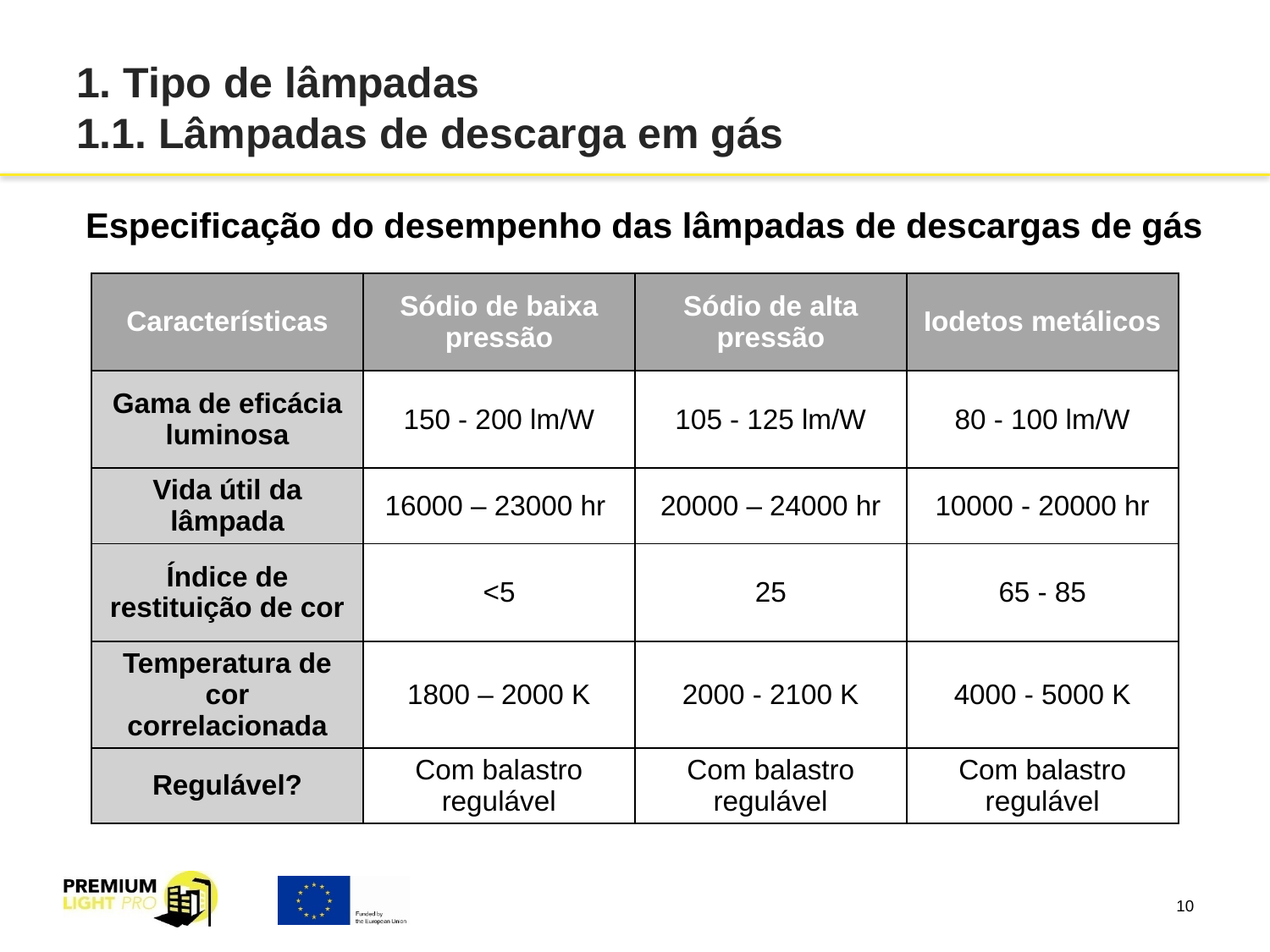

# 1. Tipo de lâmpadas 1.1. Lâmpadas de descarga em gás
Especificação do desempenho das lâmpadas de descargas de gás
| Características | Sódio de baixa pressão | Sódio de alta pressão | Iodetos metálicos |
| --- | --- | --- | --- |
| Gama de eficácia luminosa | 150 - 200 lm/W | 105 - 125 lm/W | 80 - 100 lm/W |
| Vida útil da lâmpada | 16000 – 23000 hr | 20000 – 24000 hr | 10000 - 20000 hr |
| Índice de restituição de cor | <5 | 25 | 65 - 85 |
| Temperatura de cor correlacionada | 1800 – 2000 K | 2000 - 2100 K | 4000 - 5000 K |
| Regulável? | Com balastro regulável | Com balastro regulável | Com balastro regulável |